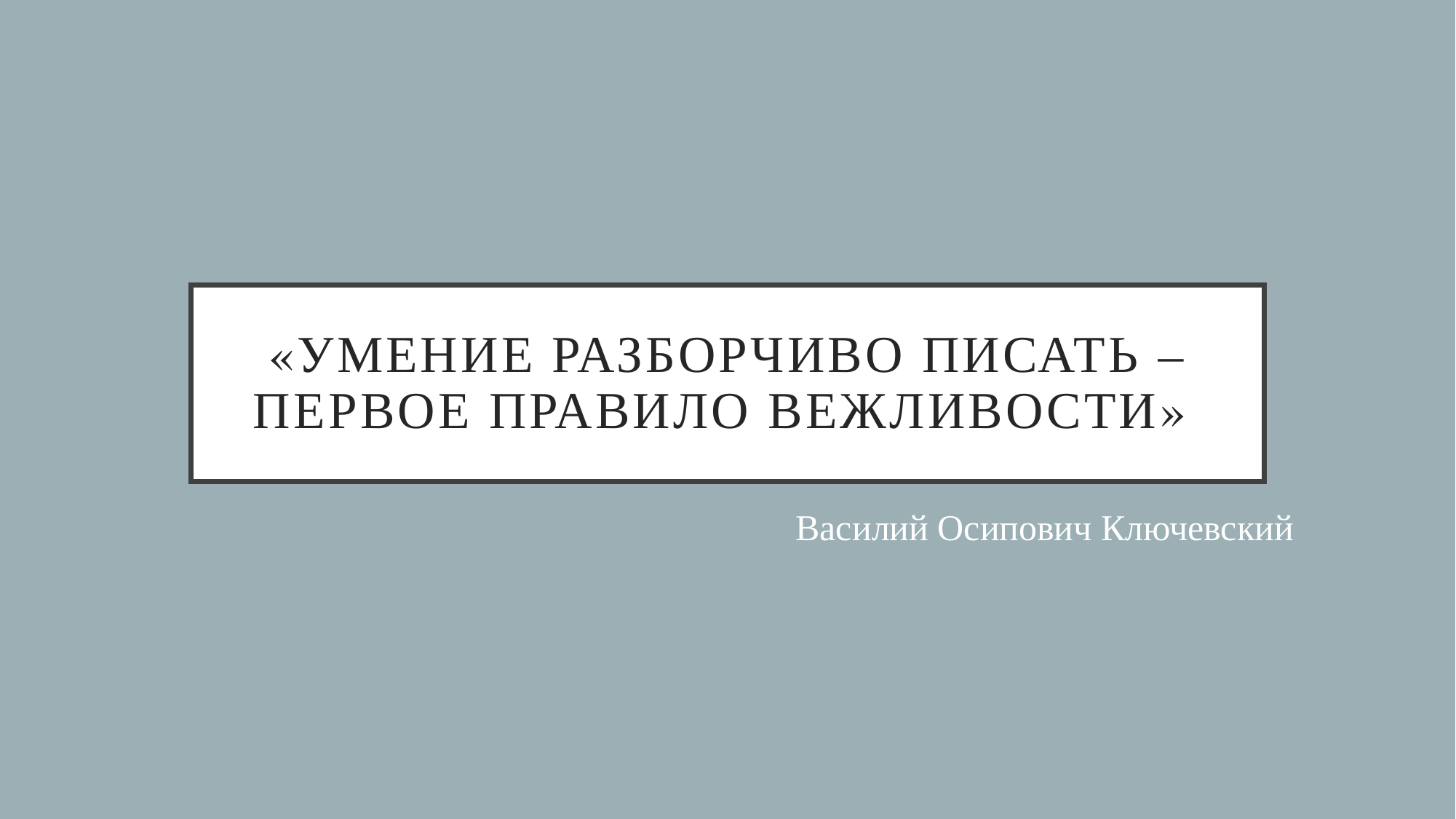

# «умение разборчиво писать – первое правило вежливости»
Василий Осипович Ключевский